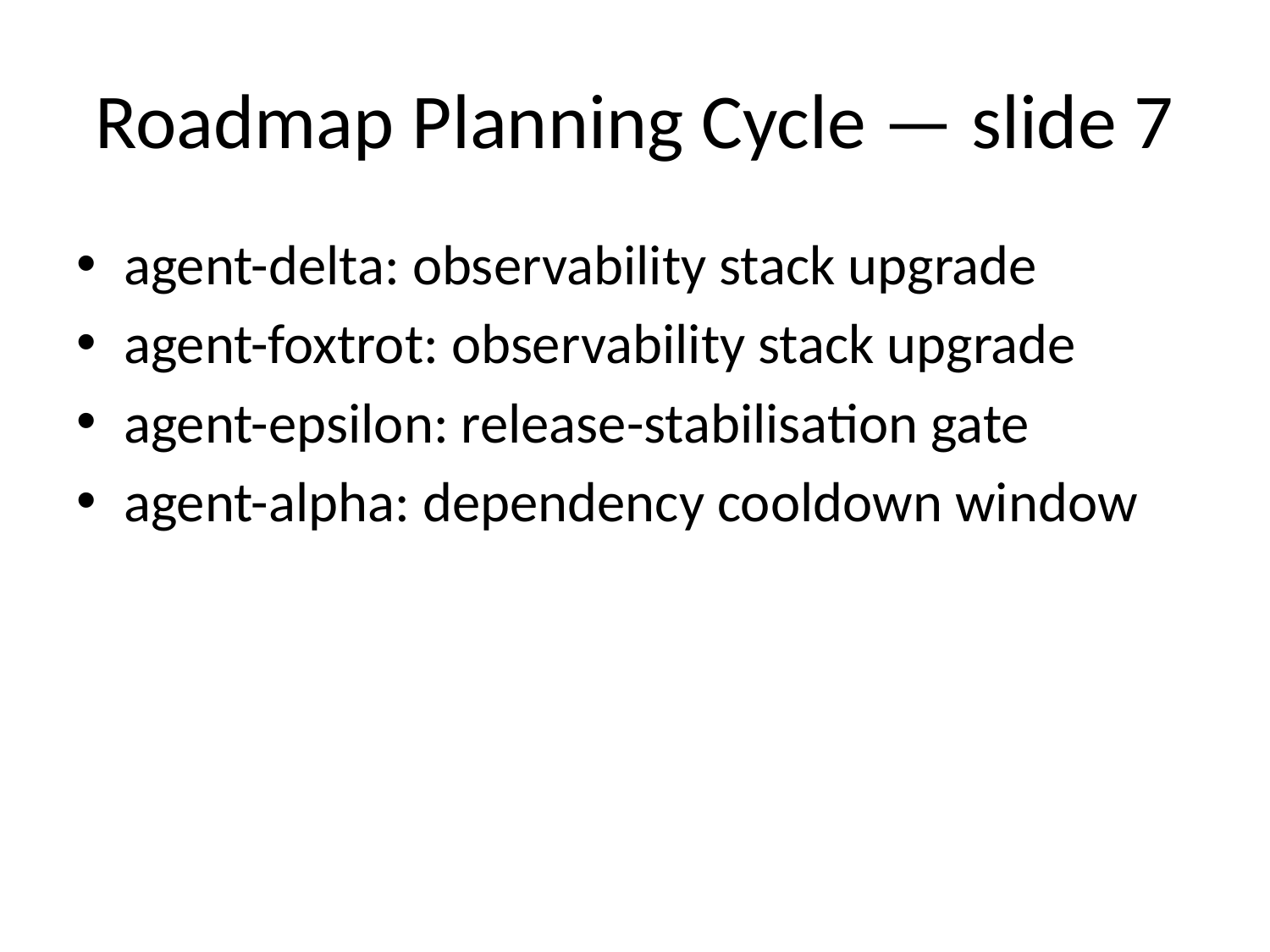

# Roadmap Planning Cycle — slide 7
agent-delta: observability stack upgrade
agent-foxtrot: observability stack upgrade
agent-epsilon: release-stabilisation gate
agent-alpha: dependency cooldown window